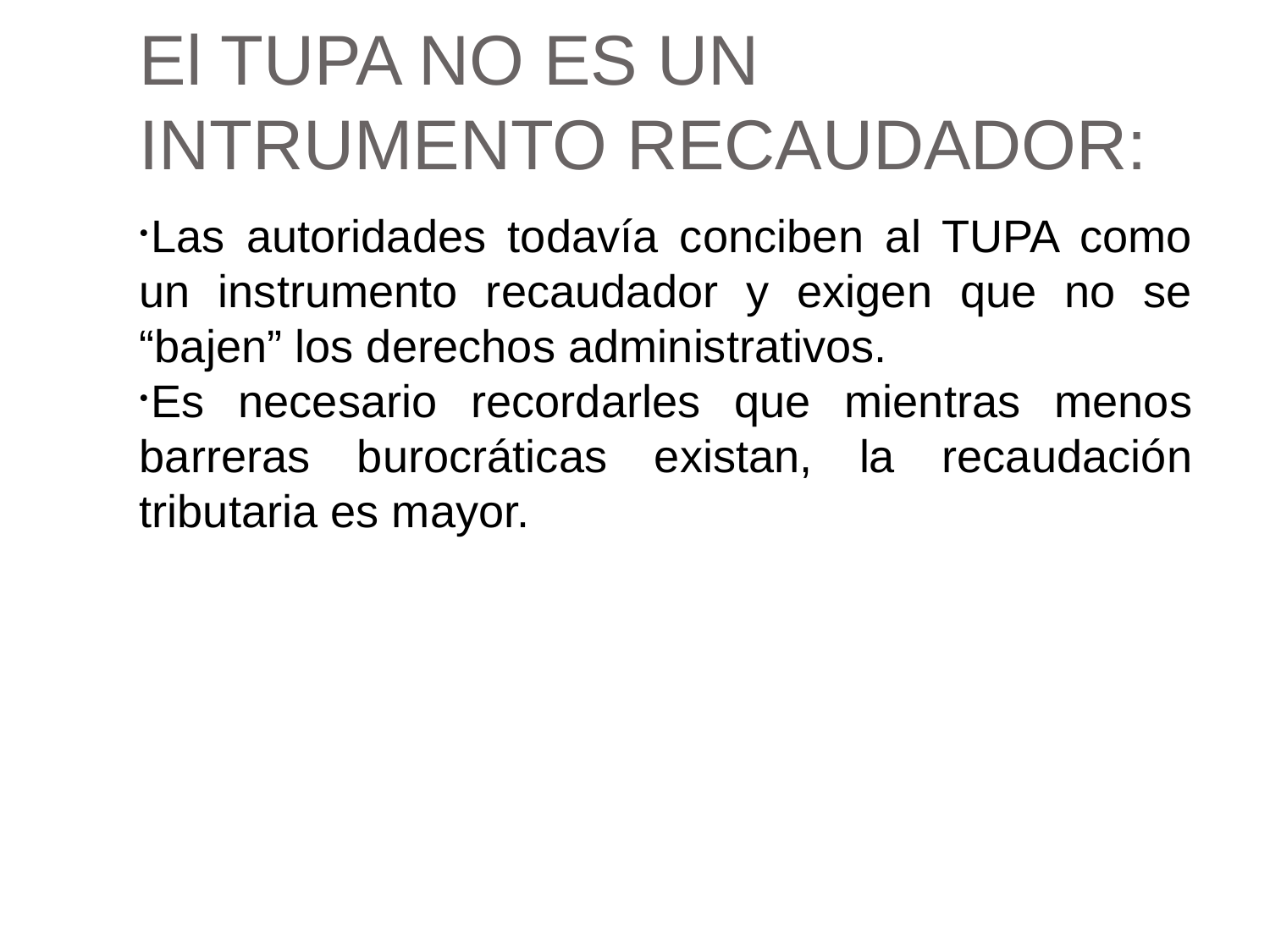

El TUPA NO ES UN INTRUMENTO RECAUDADOR:
Las autoridades todavía conciben al TUPA como un instrumento recaudador y exigen que no se “bajen” los derechos administrativos.
Es necesario recordarles que mientras menos barreras burocráticas existan, la recaudación tributaria es mayor.